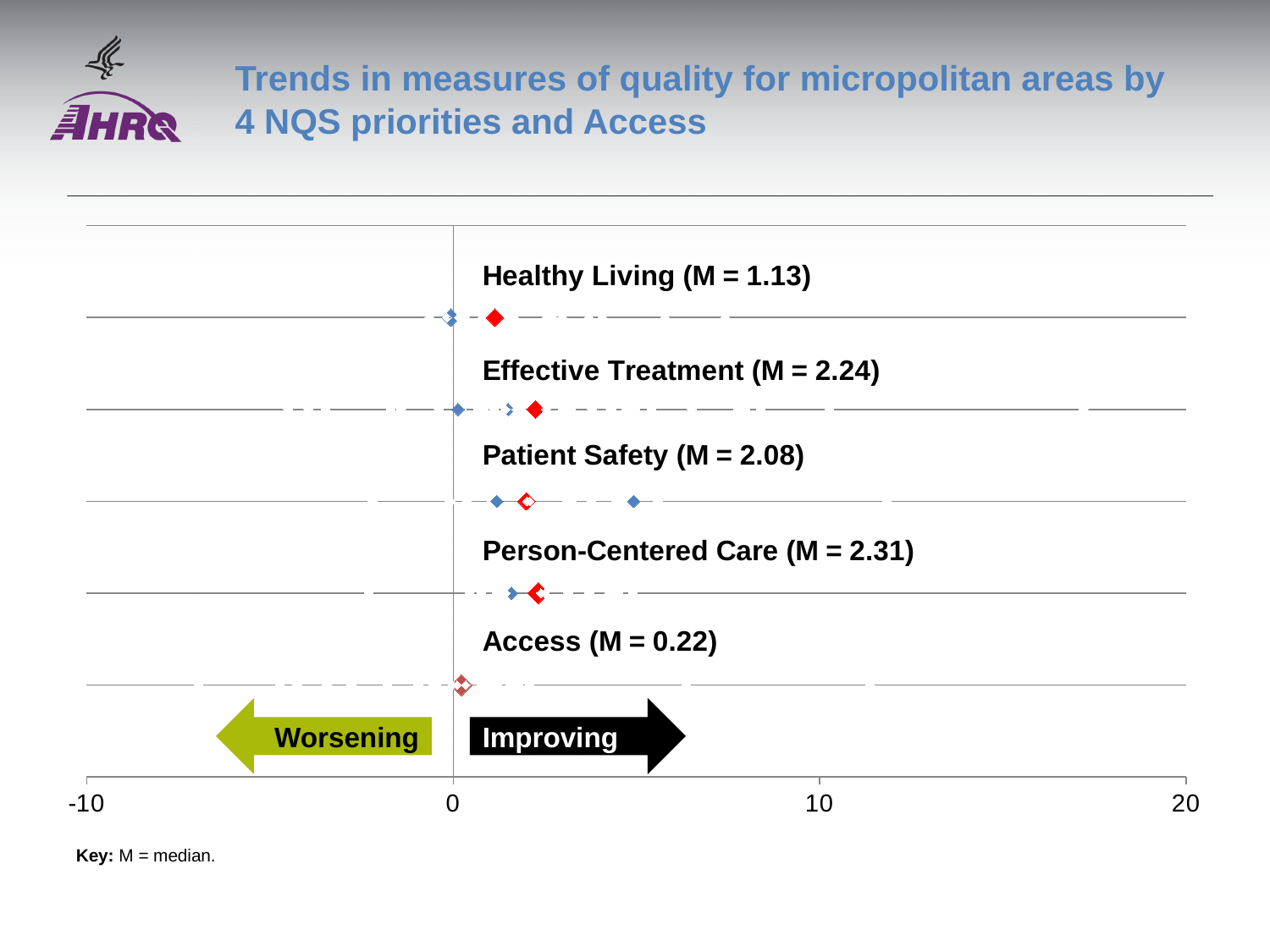

# Trends in measures of quality for micropolitan areas by 4 NQS priorities and Access

### Chart

| Category | Y-Values |
|---|---|
Worsening
Improving
Key: M = median.